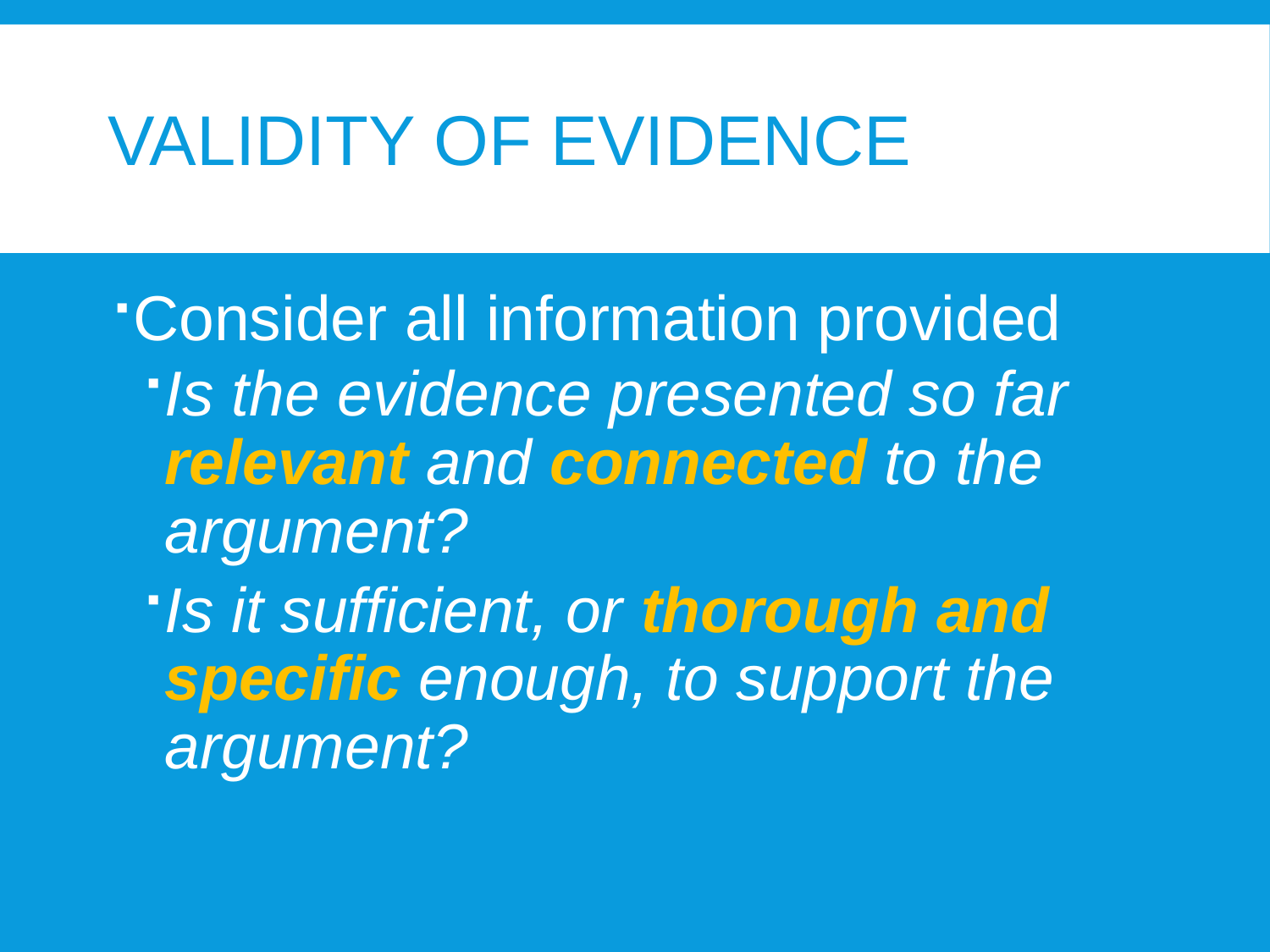

# Validity of evidence
Consider all information provided
Is the evidence presented so far relevant and connected to the argument?
Is it sufficient, or thorough and specific enough, to support the argument?